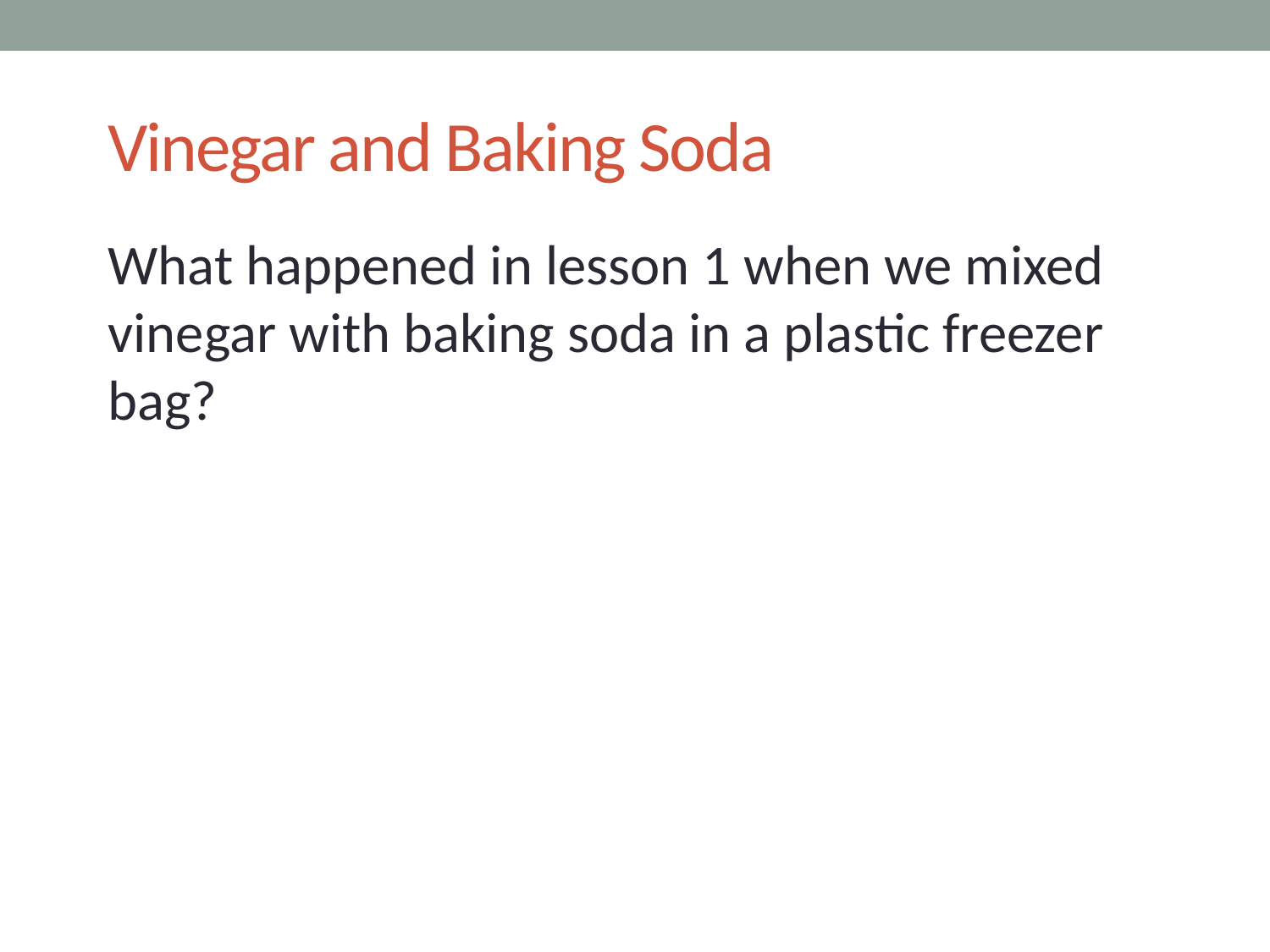

# Vinegar and Baking Soda
What happened in lesson 1 when we mixed vinegar with baking soda in a plastic freezer bag?